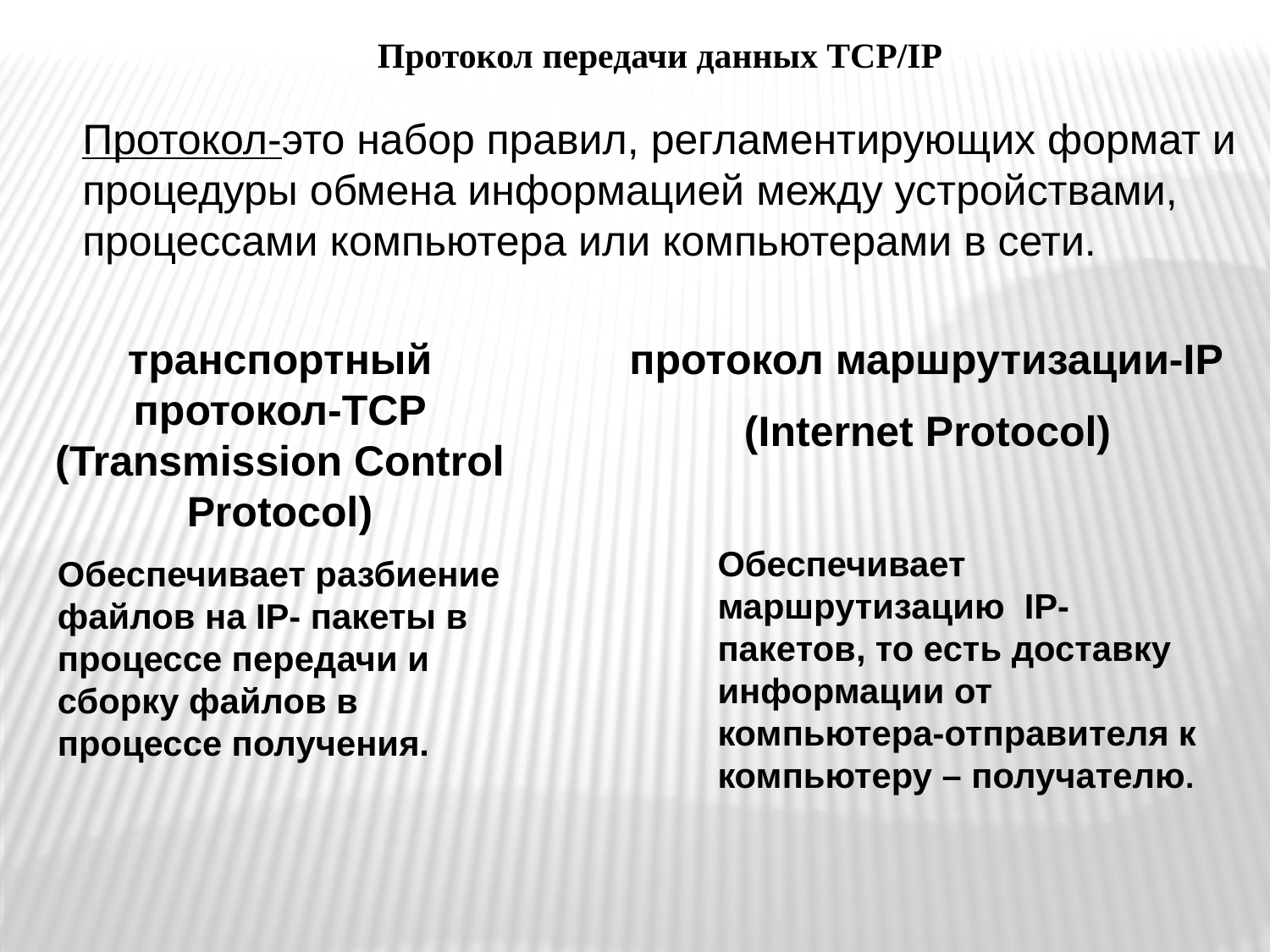

Протокол передачи данных TCP/IP
Протокол-это набор правил, регламентирующих формат и процедуры обмена информацией между устройствами, процессами компьютера или компьютерами в сети.
транспортный протокол-TCP (Transmission Control Protocol)
 протокол маршрутизации-IP
 (Internet Protocol)
Обеспечивает маршрутизацию  IP-пакетов, то есть доставку информации от компьютера-отправителя к компьютеру – получателю.

Обеспечивает разбиение файлов на IP- пакеты в процессе передачи и сборку файлов в процессе получения.